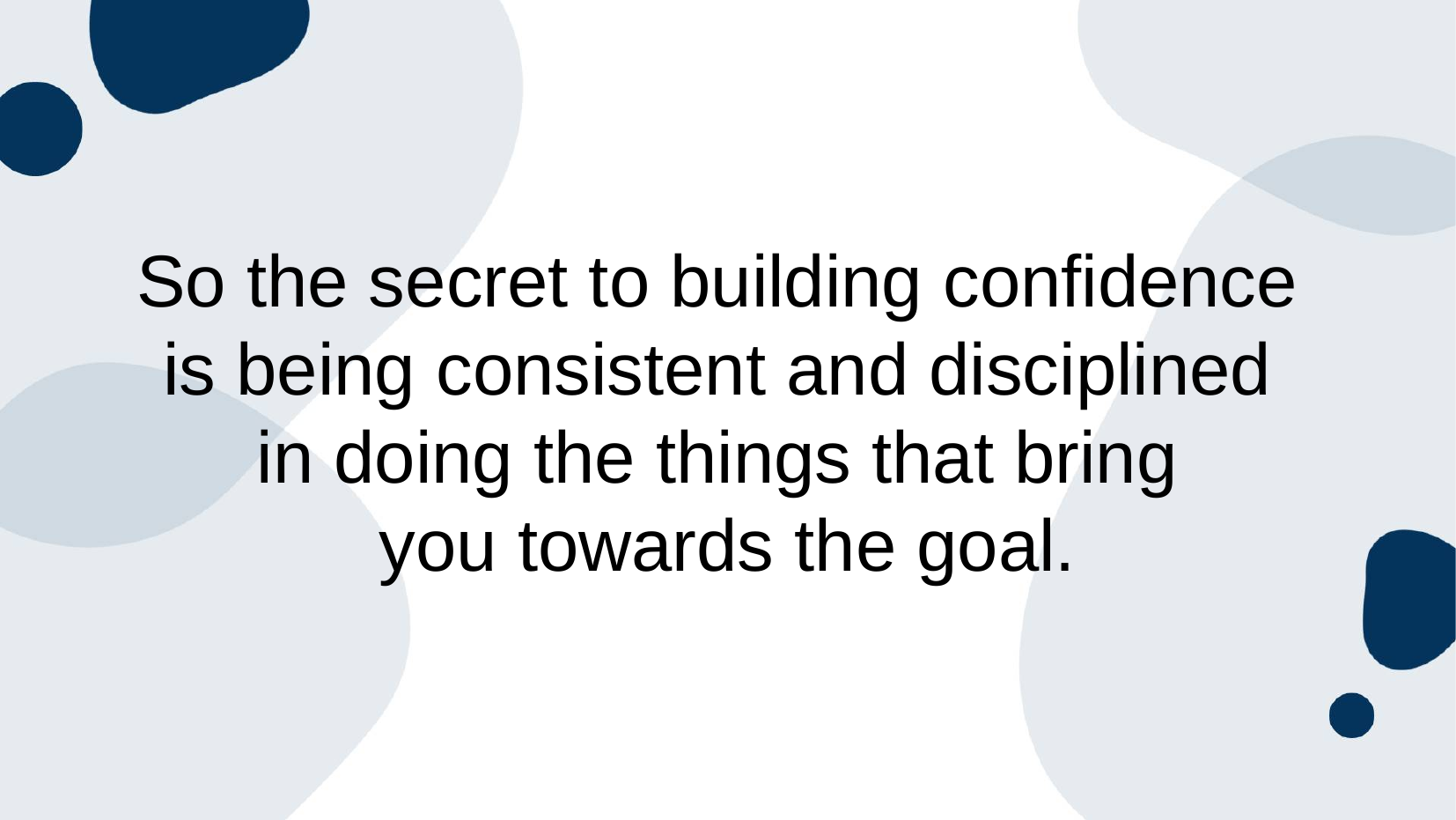

# So the secret to building confidence
is being consistent and disciplined
in doing the things that bring
you towards the goal.